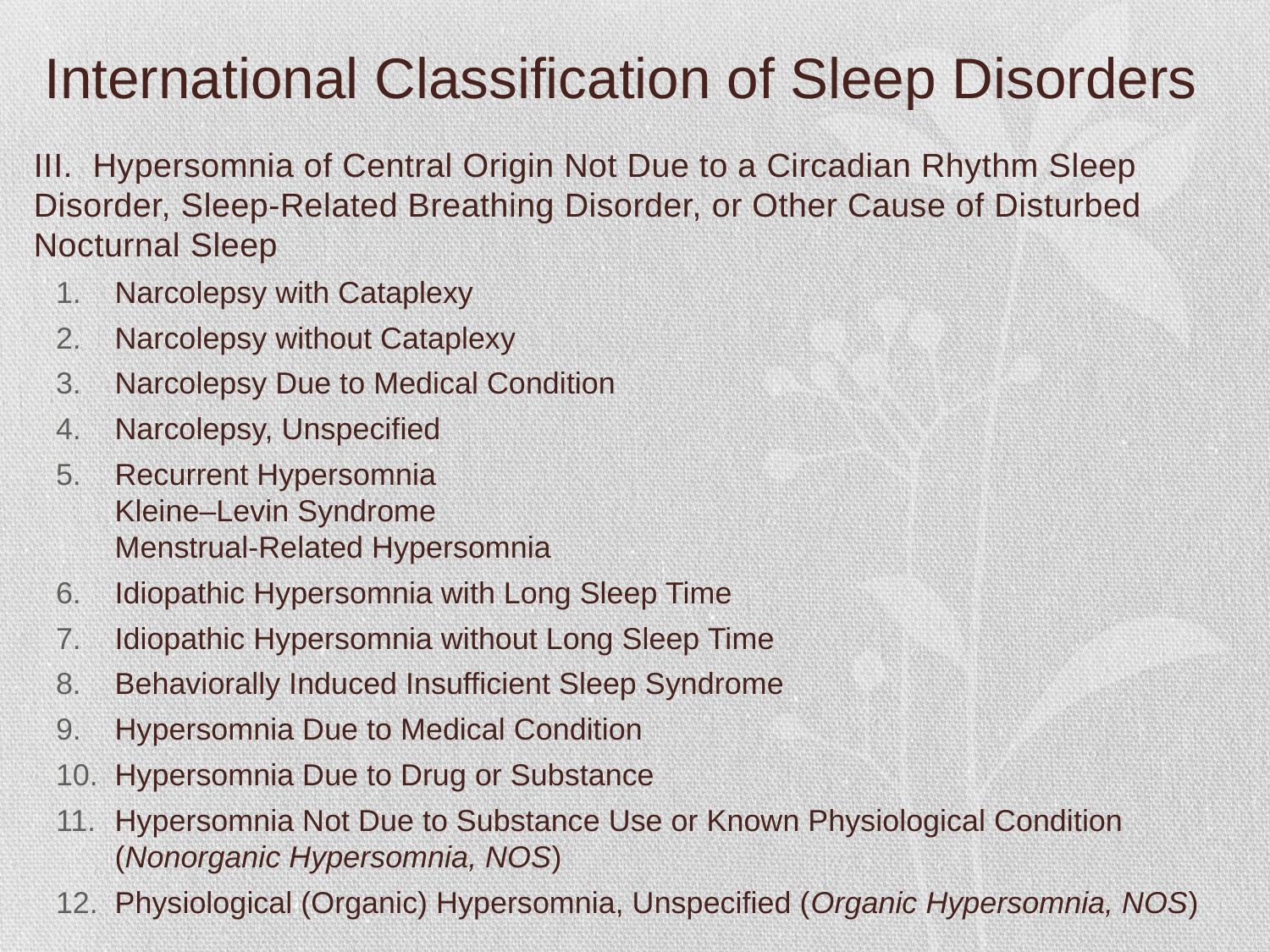

# International Classification of Sleep Disorders
III.  Hypersomnia of Central Origin Not Due to a Circadian Rhythm Sleep Disorder, Sleep-Related Breathing Disorder, or Other Cause of Disturbed Nocturnal Sleep
Narcolepsy with Cataplexy
Narcolepsy without Cataplexy
Narcolepsy Due to Medical Condition
Narcolepsy, Unspecified
Recurrent Hypersomnia
Kleine–Levin Syndrome
Menstrual-Related Hypersomnia
Idiopathic Hypersomnia with Long Sleep Time
Idiopathic Hypersomnia without Long Sleep Time
Behaviorally Induced Insufficient Sleep Syndrome
Hypersomnia Due to Medical Condition
Hypersomnia Due to Drug or Substance
Hypersomnia Not Due to Substance Use or Known Physiological Condition (Nonorganic Hypersomnia, NOS)
Physiological (Organic) Hypersomnia, Unspecified (Organic Hypersomnia, NOS)